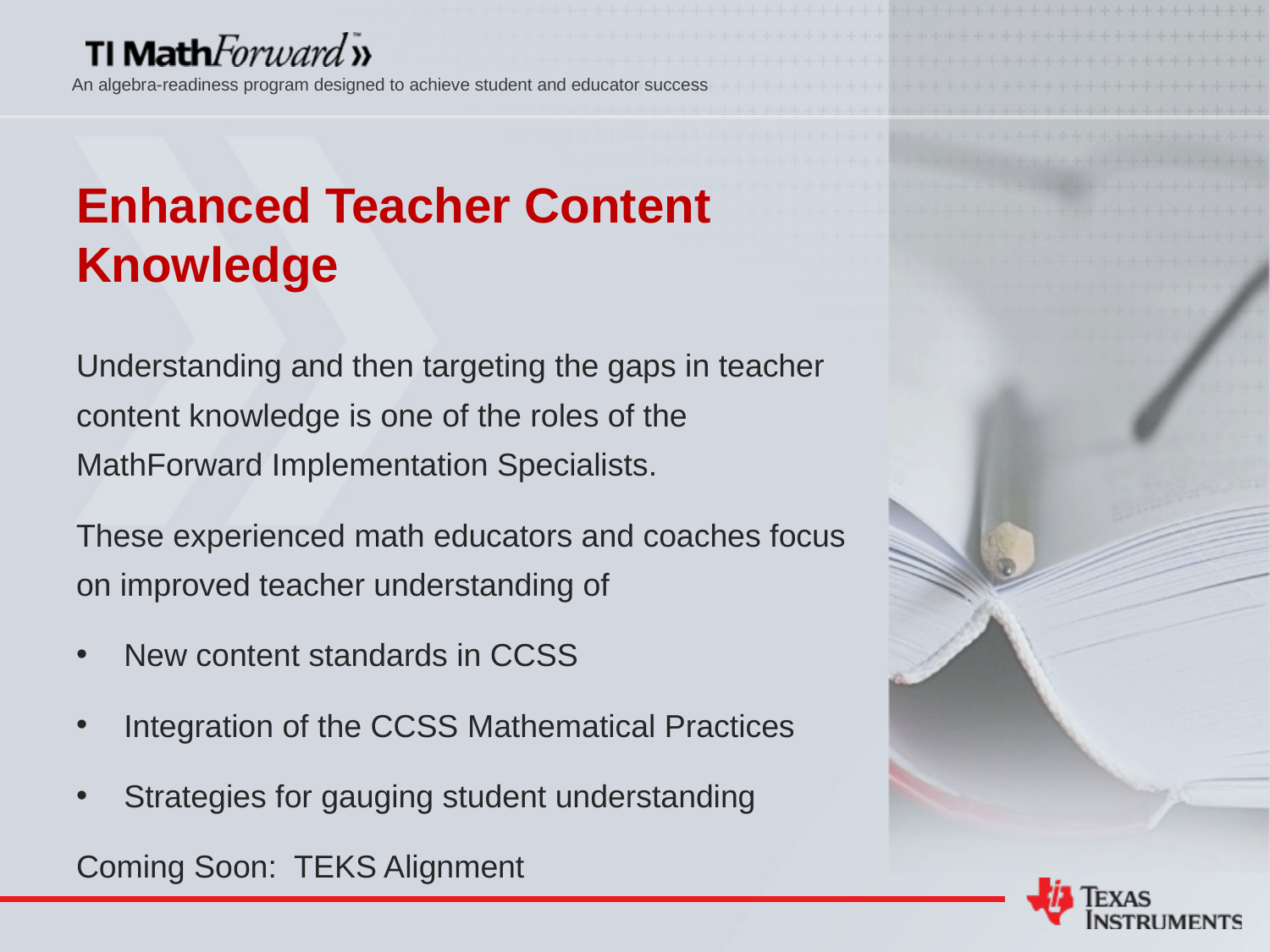

# Enhanced Teacher Content Knowledge
Understanding and then targeting the gaps in teacher content knowledge is one of the roles of the MathForward Implementation Specialists.
These experienced math educators and coaches focus on improved teacher understanding of
New content standards in CCSS
Integration of the CCSS Mathematical Practices
Strategies for gauging student understanding
Coming Soon:  TEKS Alignment